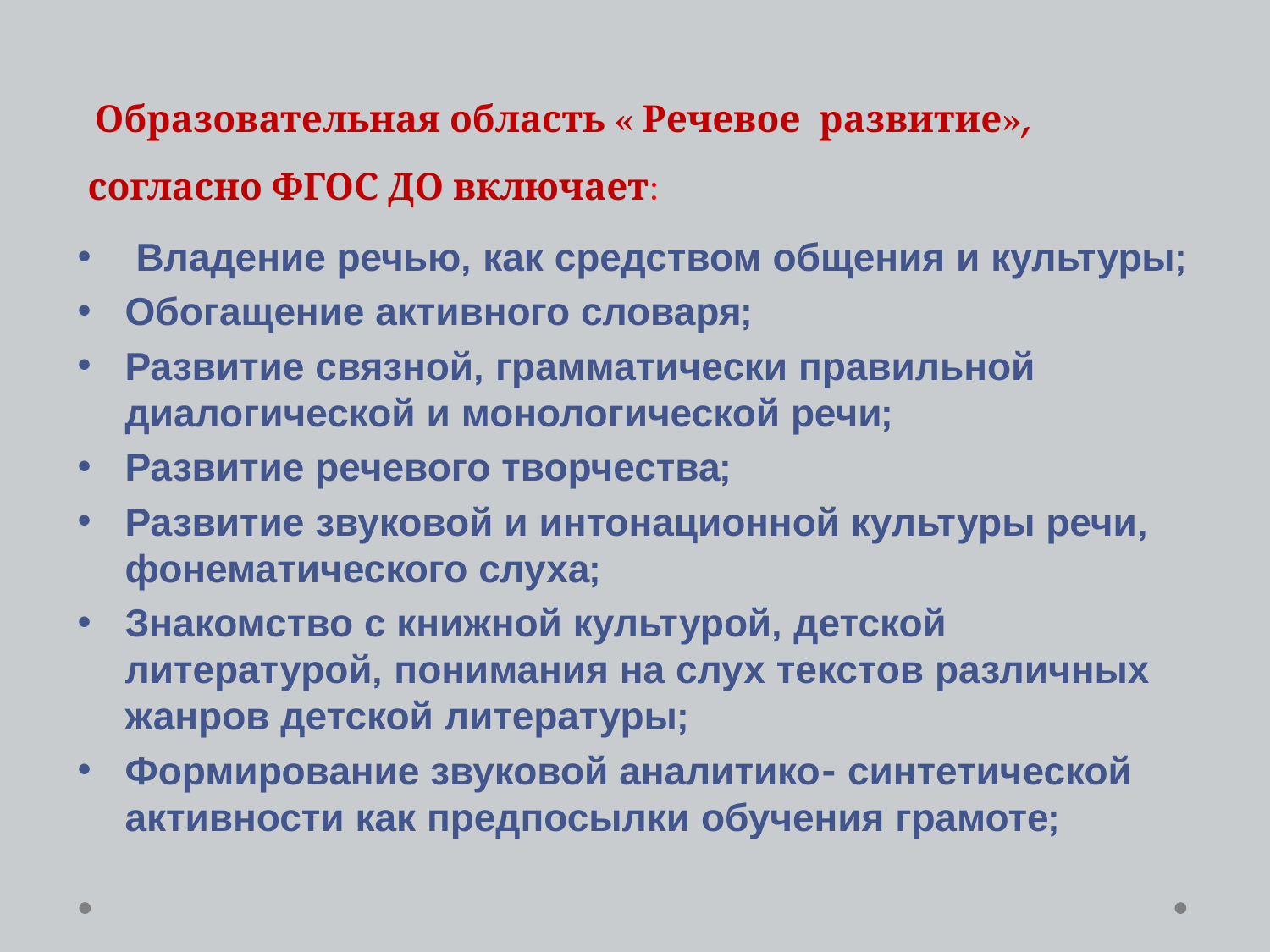

# Образовательная область « Речевое  развитие», согласно ФГОС ДО включает:
 Владение речью, как средством общения и культуры;
Обогащение активного словаря;
Развитие связной, грамматически правильной диалогической и монологической речи;
Развитие речевого творчества;
Развитие звуковой и интонационной культуры речи, фонематического слуха;
Знакомство с книжной культурой, детской литературой, понимания на слух текстов различных жанров детской литературы;
Формирование звуковой аналитико- синтетической активности как предпосылки обучения грамоте;